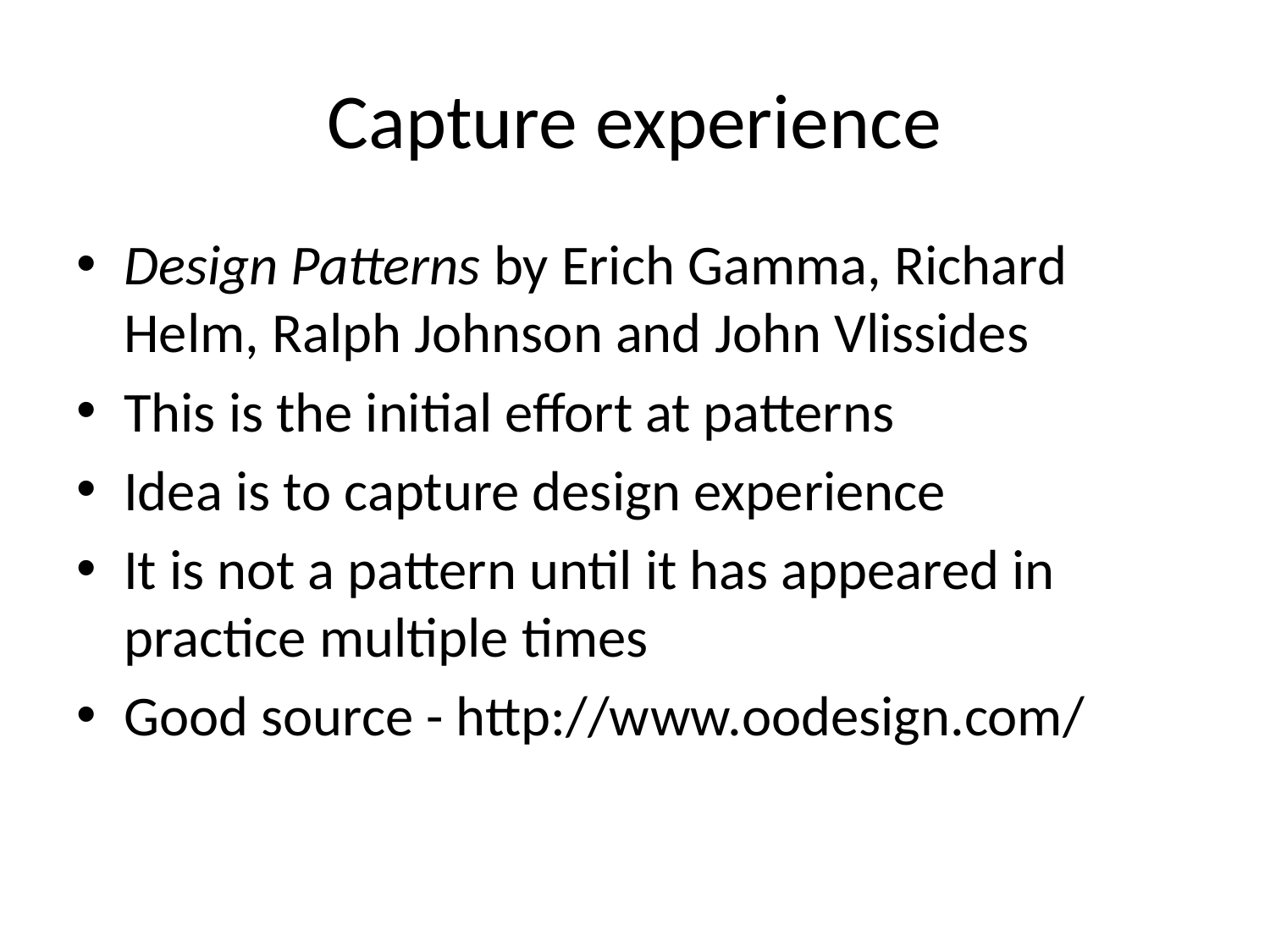

# Capture experience
Design Patterns by Erich Gamma, Richard Helm, Ralph Johnson and John Vlissides
This is the initial effort at patterns
Idea is to capture design experience
It is not a pattern until it has appeared in practice multiple times
Good source - http://www.oodesign.com/